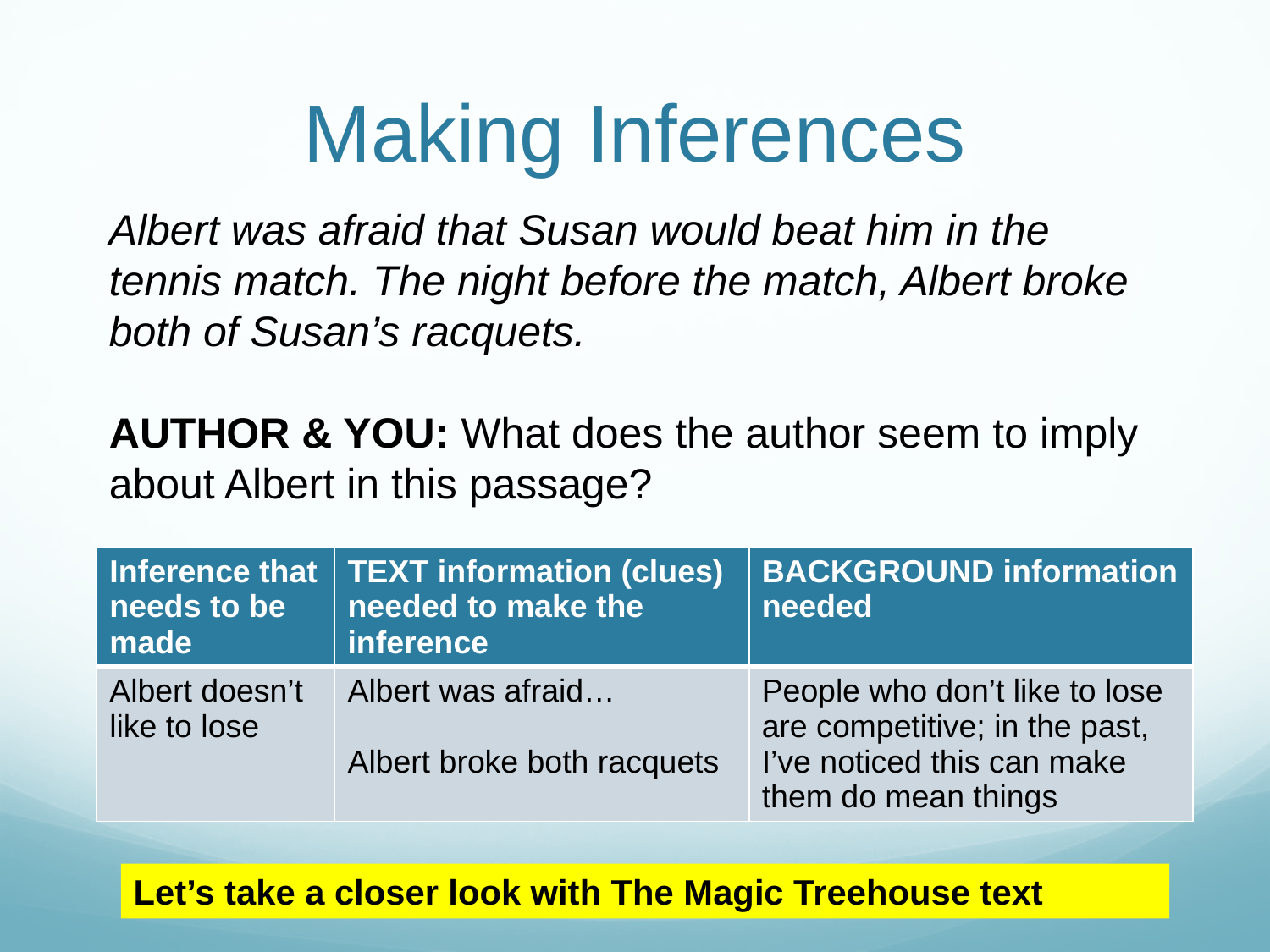

# Making Inferences
Albert was afraid that Susan would beat him in the tennis match. The night before the match, Albert broke both of Susan’s racquets.

AUTHOR & YOU: What does the author seem to imply about Albert in this passage?

| Inference that needs to be made | TEXT information (clues) needed to make the inference | BACKGROUND information needed |
| --- | --- | --- |
| Albert doesn’t like to lose | Albert was afraid… Albert broke both racquets | People who don’t like to lose are competitive; in the past, I’ve noticed this can make them do mean things |
Let’s take a closer look with The Magic Treehouse text